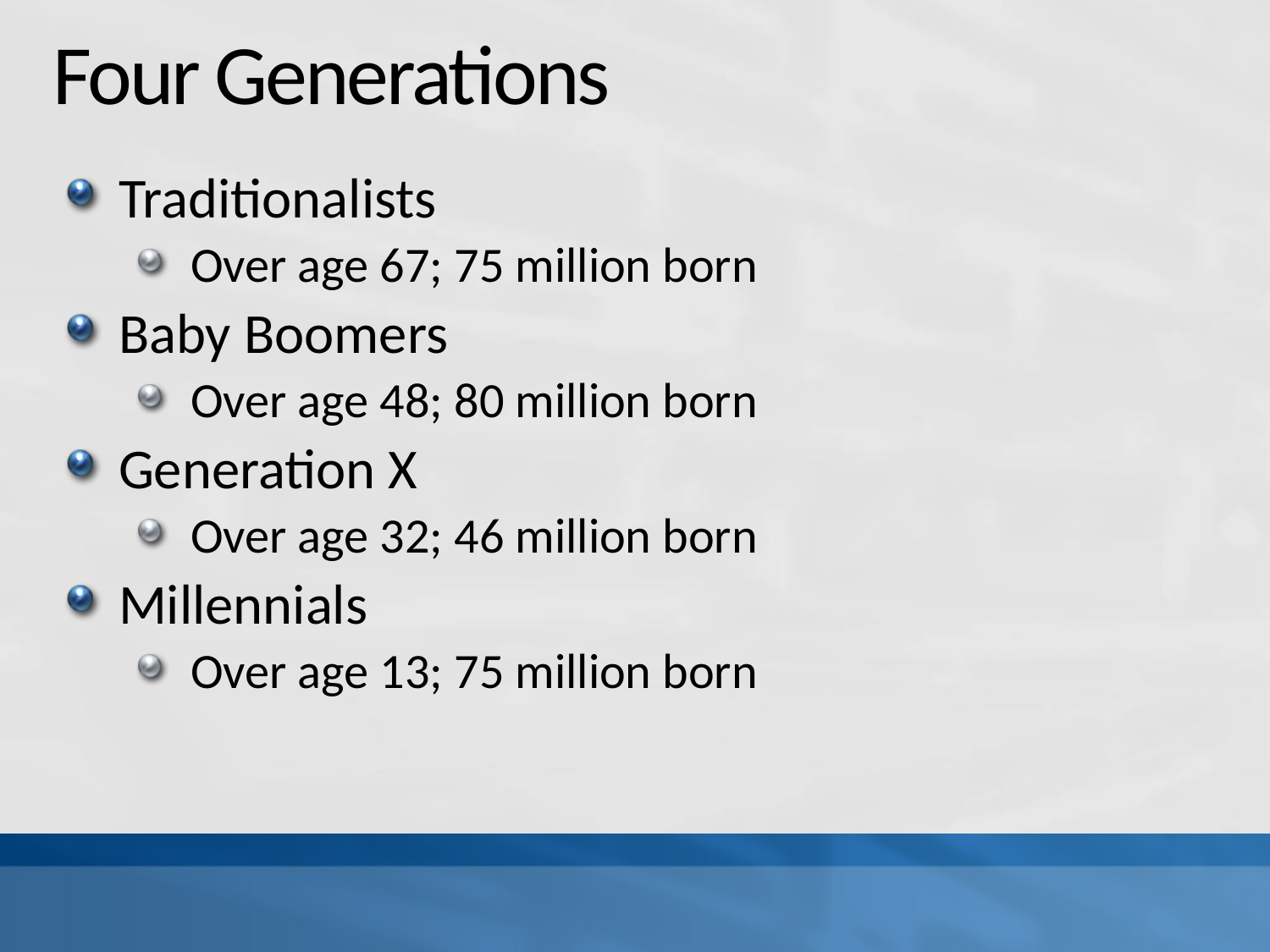

# Four Generations
Traditionalists
Over age 67; 75 million born
Baby Boomers
Over age 48; 80 million born
Generation X
Over age 32; 46 million born
Millennials
Over age 13; 75 million born